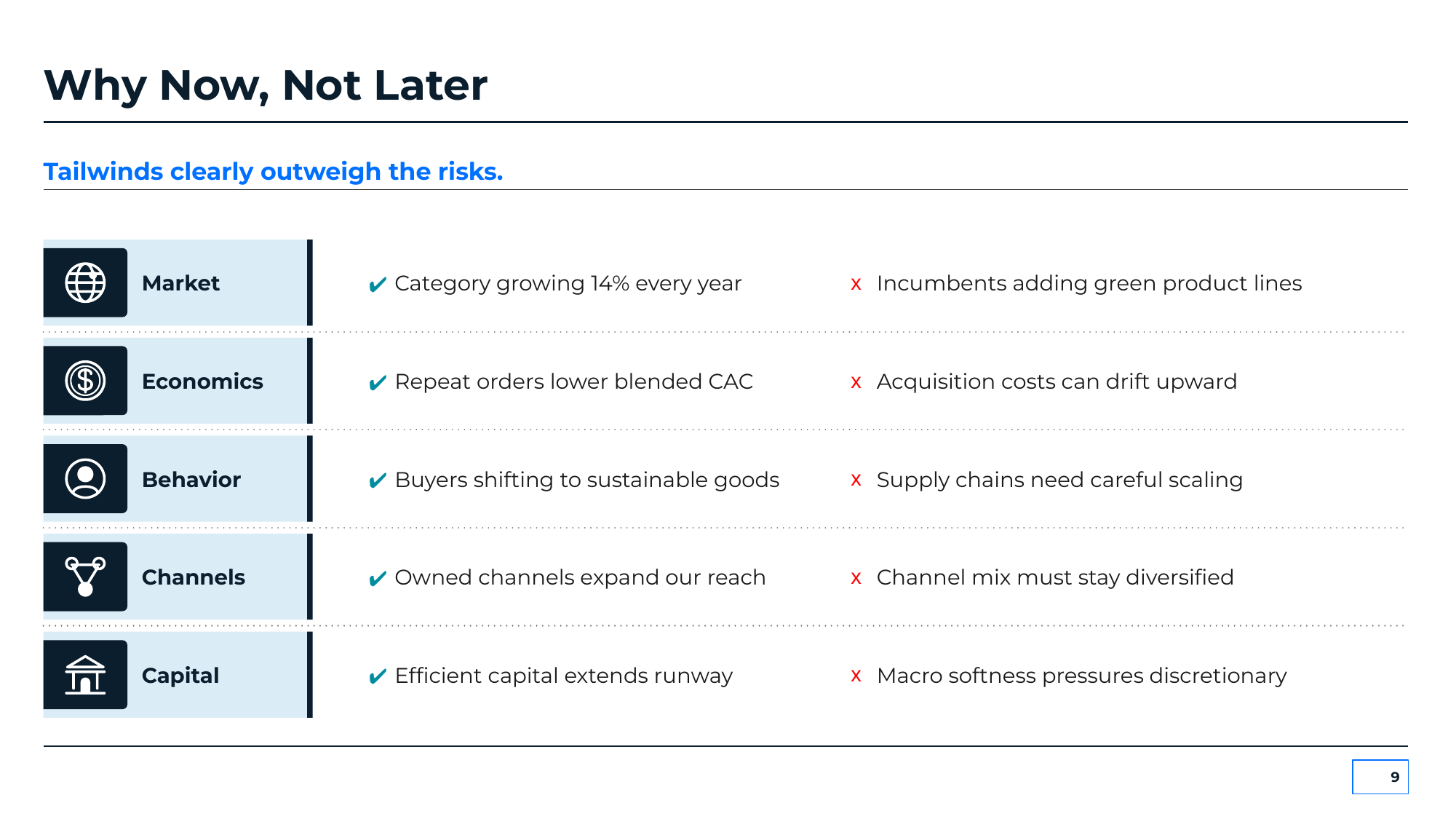

# Why Now, Not Later
Tailwinds clearly outweigh the risks.
Market

Category growing 14% every year
Incumbents adding green product lines

Economics

Repeat orders lower blended CAC
Acquisition costs can drift upward

Behavior

Buyers shifting to sustainable goods
Supply chains need careful scaling

Channels

Owned channels expand our reach
Channel mix must stay diversified

Capital

Efficient capital extends runway
Macro softness pressures discretionary

9